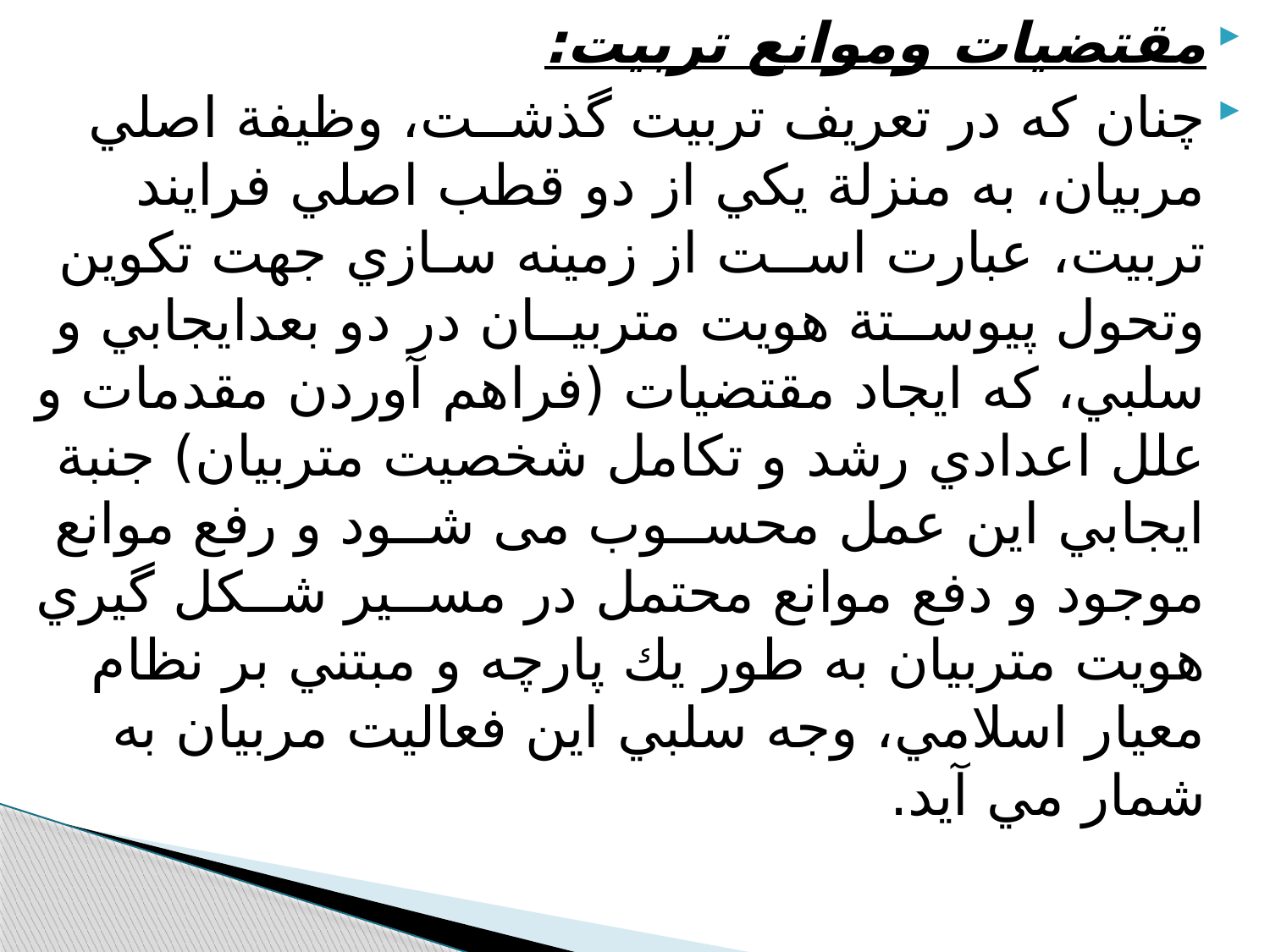

مقتضيات وموانع تربيت:
چنان که در تعريف تربيت گذشــت، وظيفة اصلي مربيان، به منزلة يكي از دو قطب اصلي فرايند تربيت، عبارت اســت از زمينه سـازي جهت تكوين وتحول پيوســتة هويت متربيــان در دو بعدايجابي و سلبي، كه ايجاد مقتضيات (فراهم آوردن مقدمات و علل اعدادي رشد و تكامل شخصيت متربيان) جنبة ايجابي اين عمل محســوب می شــود و رفع موانع موجود و دفع موانع محتمل در مســير شــكل گيري هويت متربيان به طور يك پارچه و مبتني بر نظام معيار اسلامي، وجه سلبي اين فعاليت مربيان به شمار مي آيد.